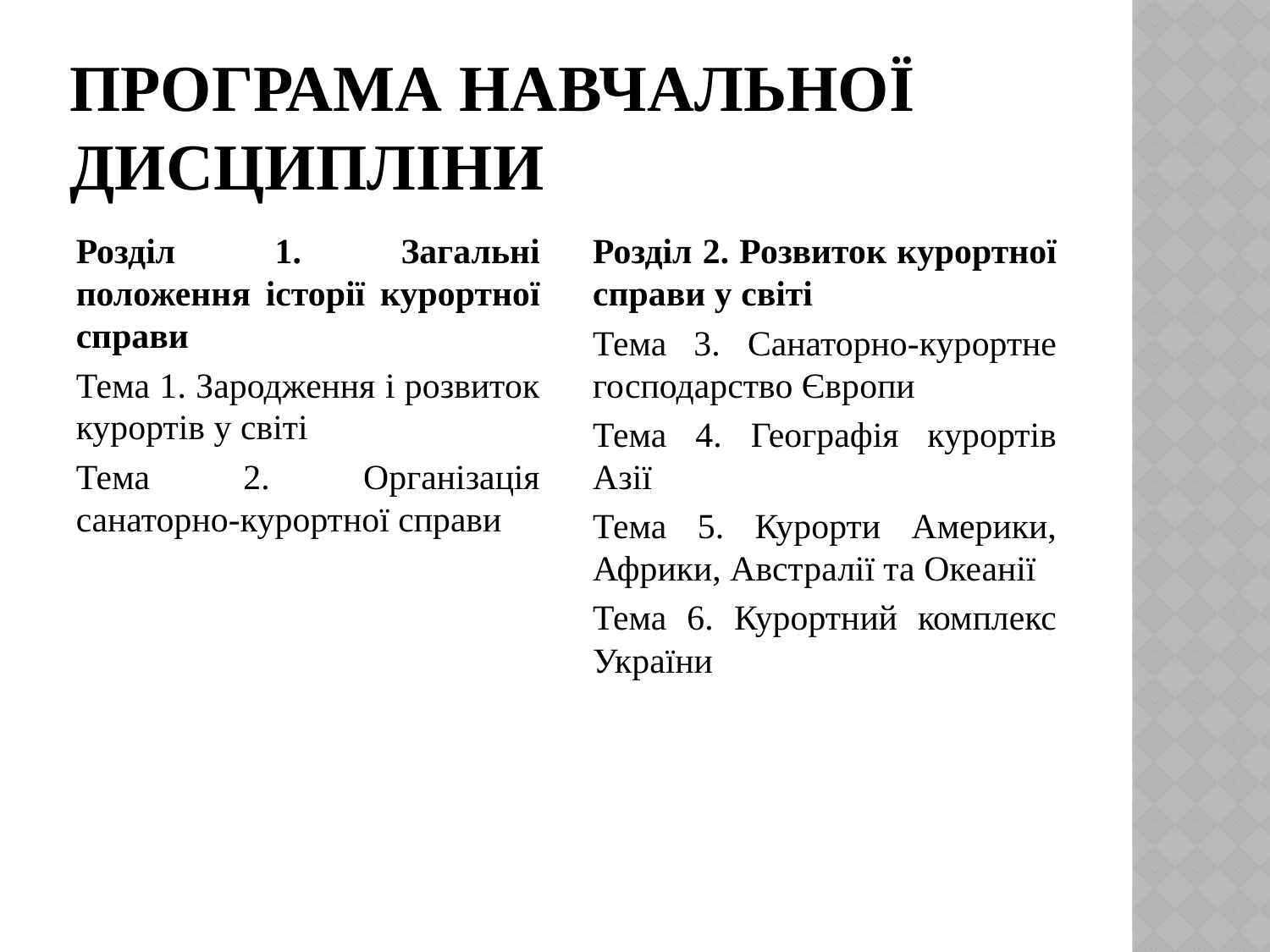

# Програма навчальної дисципліни
Розділ 1. Загальні положення історії курортної справи
Тема 1. Зародження і розвиток курортів у світі
Тема 2. Організація санаторно-курортної справи

Розділ 2. Розвиток курортної справи у світі
Тема 3. Санаторно-курортне господарство Європи
Тема 4. Географія курортів Азії
Тема 5. Курорти Америки, Африки, Австралії та Океанії
Тема 6. Курортний комплекс України